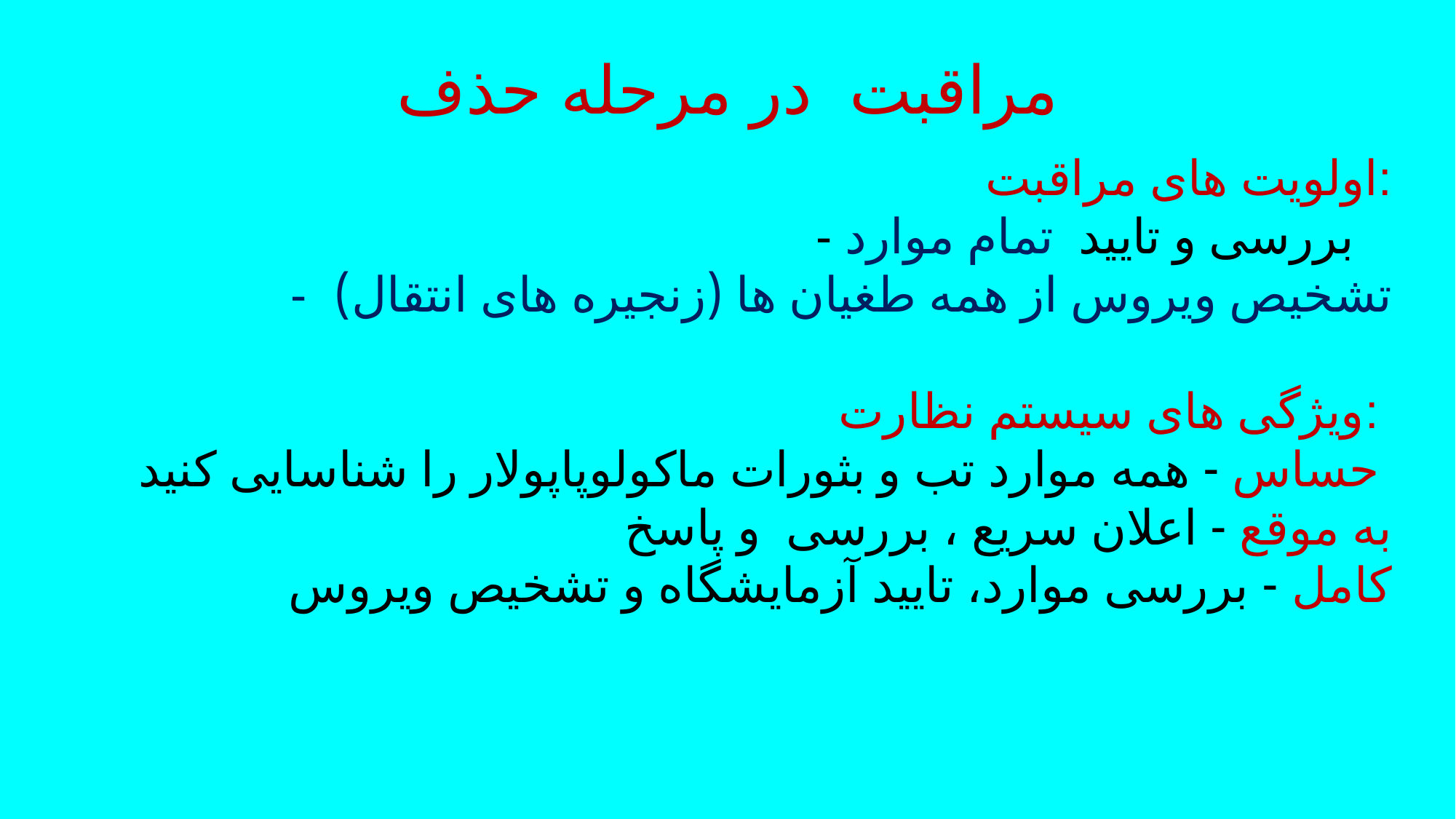

# مراقبت  در مرحله حذف
اولویت های مراقبت:
  - بررسی و تایید  تمام موارد
  -  تشخیص ویروس از همه طغیان ها (زنجیره های انتقال)

 ویژگی های سیستم نظارت:
حساس - همه موارد تب و بثورات ماکولوپاپولار را شناسایی کنید
به موقع - اعلان سریع ، بررسی  و پاسخ
 کامل - بررسی موارد، تایید آزمایشگاه و تشخیص ویروس